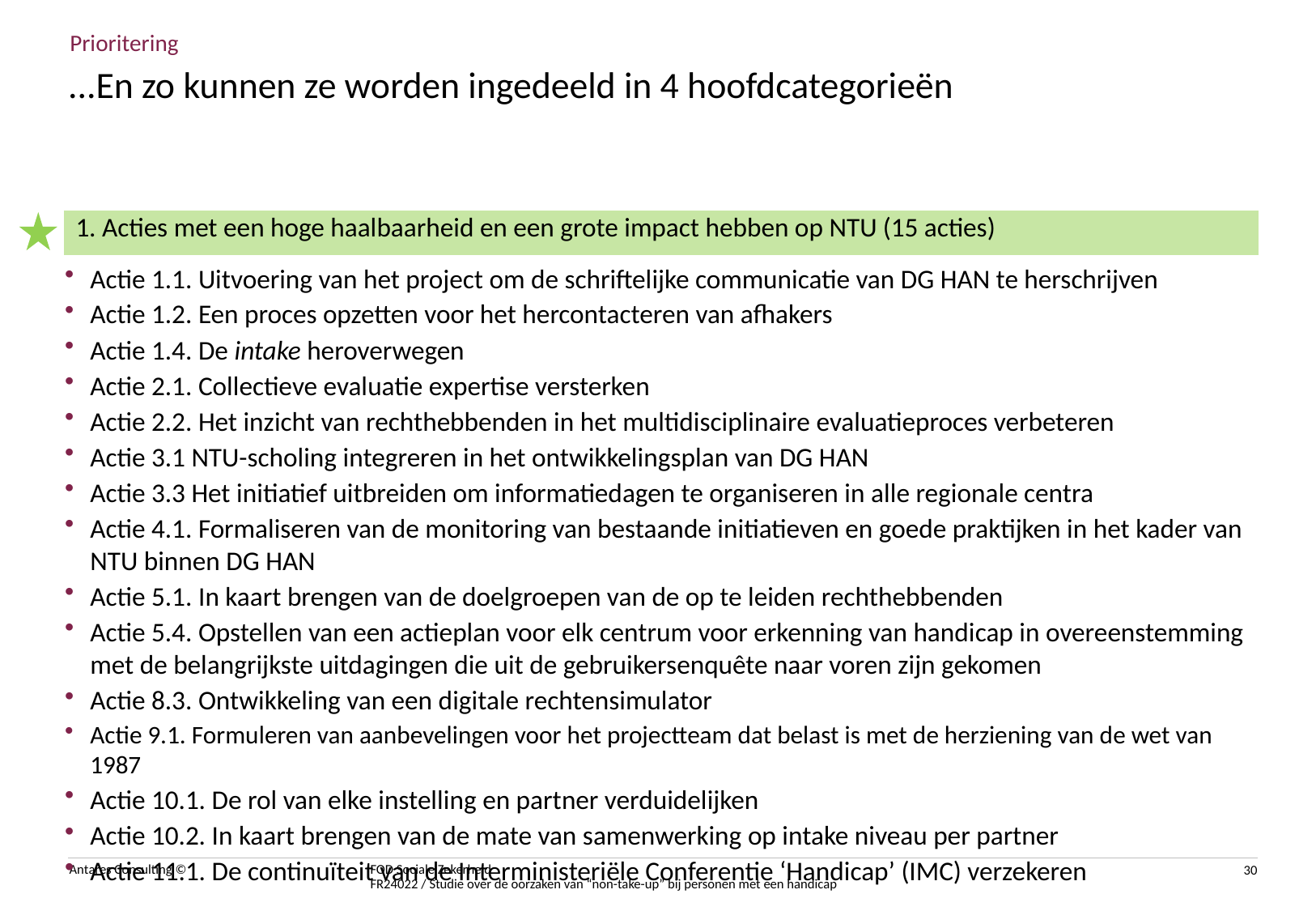

Prioritering
# ...En zo kunnen ze worden ingedeeld in 4 hoofdcategorieën
| 1. Acties met een hoge haalbaarheid en een grote impact hebben op NTU (15 acties) |
| --- |

Actie 1.1. Uitvoering van het project om de schriftelijke communicatie van DG HAN te herschrijven
Actie 1.2. Een proces opzetten voor het hercontacteren van afhakers
Actie 1.4. De intake heroverwegen
Actie 2.1. Collectieve evaluatie expertise versterken
Actie 2.2. Het inzicht van rechthebbenden in het multidisciplinaire evaluatieproces verbeteren
Actie 3.1 NTU-scholing integreren in het ontwikkelingsplan van DG HAN
Actie 3.3 Het initiatief uitbreiden om informatiedagen te organiseren in alle regionale centra
Actie 4.1. Formaliseren van de monitoring van bestaande initiatieven en goede praktijken in het kader van NTU binnen DG HAN
Actie 5.1. In kaart brengen van de doelgroepen van de op te leiden rechthebbenden
Actie 5.4. Opstellen van een actieplan voor elk centrum voor erkenning van handicap in overeenstemming met de belangrijkste uitdagingen die uit de gebruikersenquête naar voren zijn gekomen
Actie 8.3. Ontwikkeling van een digitale rechtensimulator
Actie 9.1. Formuleren van aanbevelingen voor het projectteam dat belast is met de herziening van de wet van 1987
Actie 10.1. De rol van elke instelling en partner verduidelijken
Actie 10.2. In kaart brengen van de mate van samenwerking op intake niveau per partner
Actie 11.1. De continuïteit van de Interministeriële Conferentie ‘Handicap’ (IMC) verzekeren